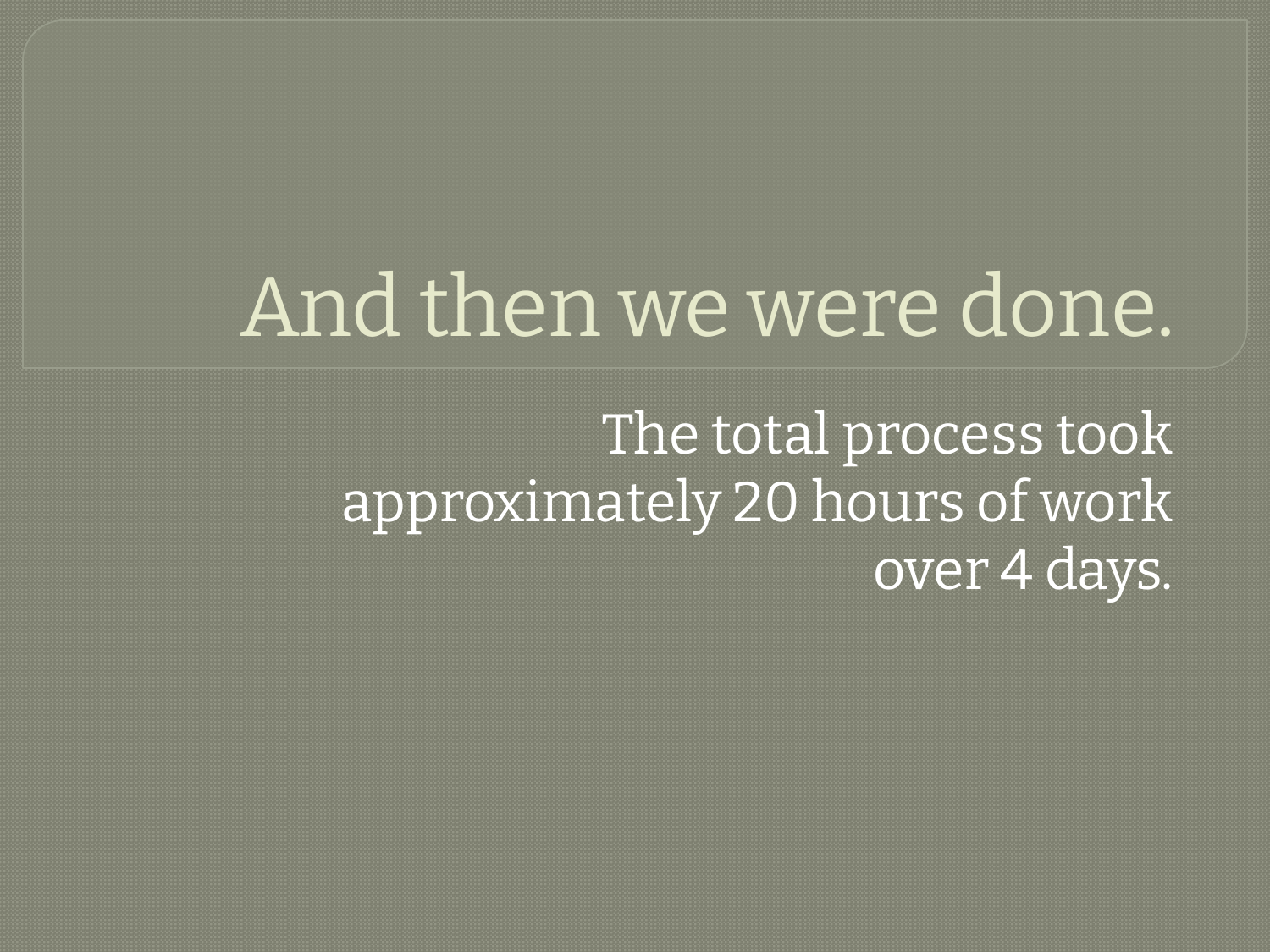

# And then we were done.
The total process took approximately 20 hours of work over 4 days.